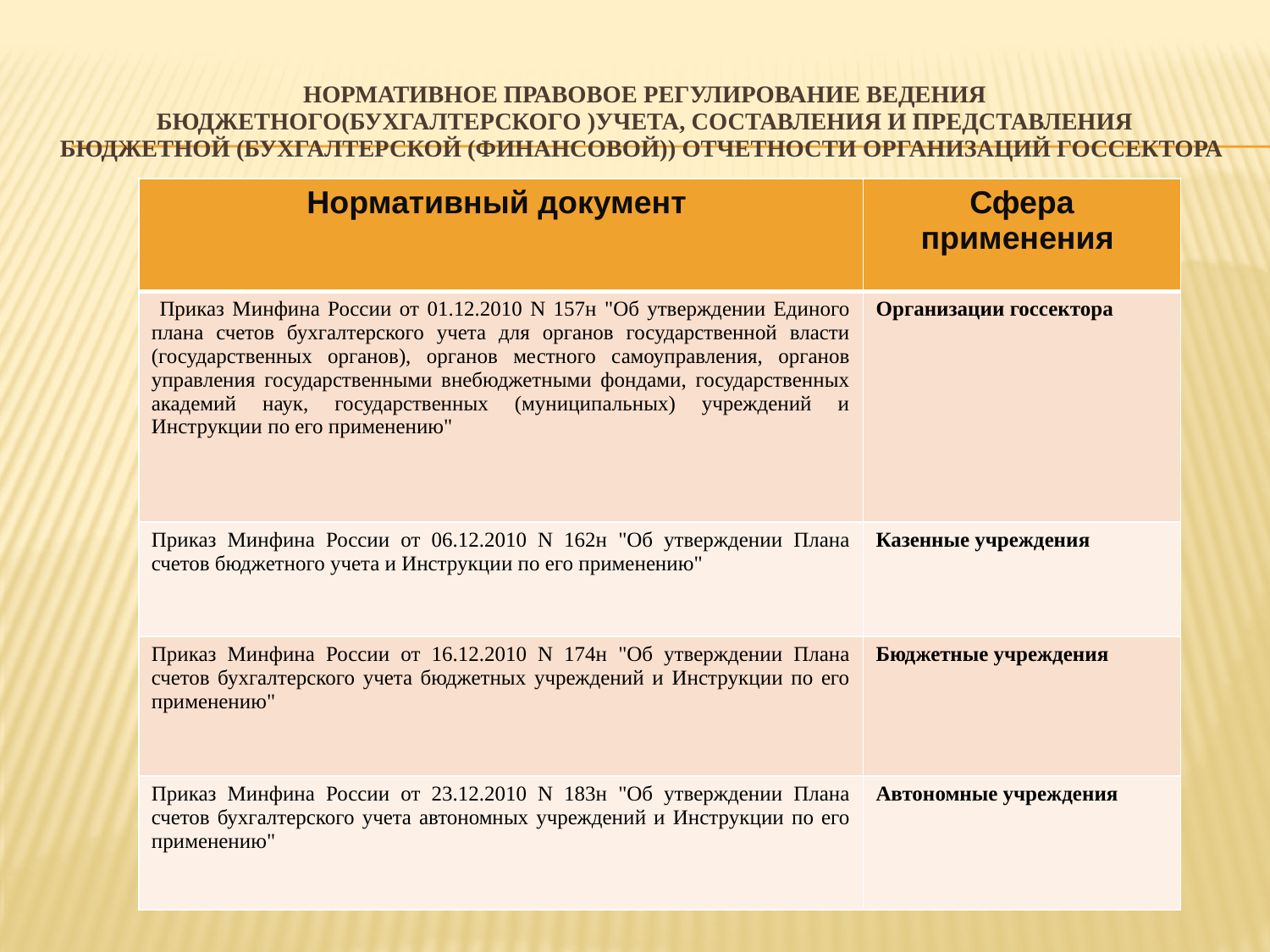

# Нормативное правовое регулирование ведения бюджетного(бухгалтерского )учета, составления и представления бюджетной (бухгалтерской (финансовой)) отчетности организаций госсектора
| Нормативный документ | Сфера применения |
| --- | --- |
| Приказ Минфина России от 01.12.2010 N 157н "Об утверждении Единого плана счетов бухгалтерского учета для органов государственной власти (государственных органов), органов местного самоуправления, органов управления государственными внебюджетными фондами, государственных академий наук, государственных (муниципальных) учреждений и Инструкции по его применению" | Организации госсектора |
| Приказ Минфина России от 06.12.2010 N 162н "Об утверждении Плана счетов бюджетного учета и Инструкции по его применению" | Казенные учреждения |
| Приказ Минфина России от 16.12.2010 N 174н "Об утверждении Плана счетов бухгалтерского учета бюджетных учреждений и Инструкции по его применению" | Бюджетные учреждения |
| Приказ Минфина России от 23.12.2010 N 183н "Об утверждении Плана счетов бухгалтерского учета автономных учреждений и Инструкции по его применению" | Автономные учреждения |